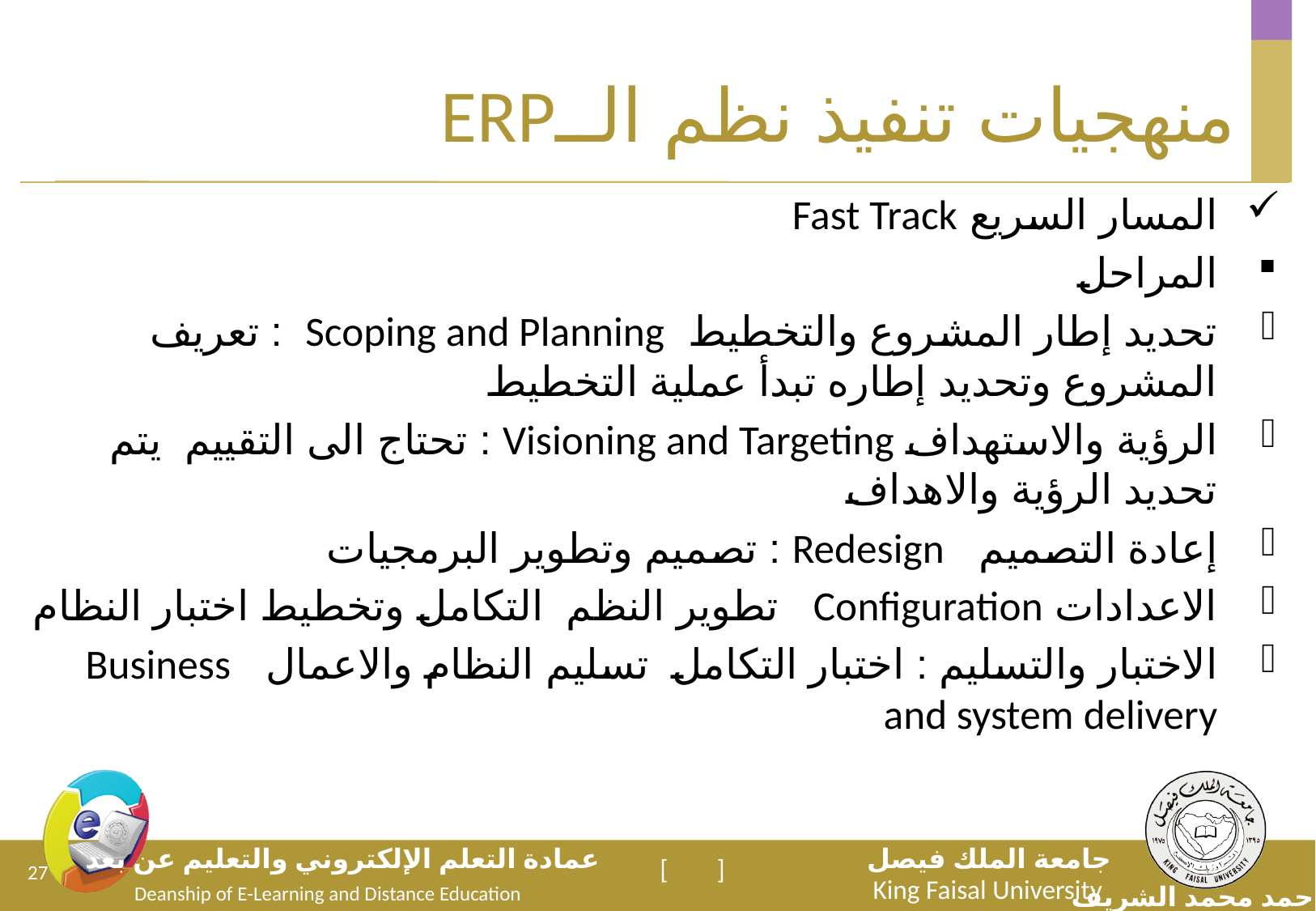

# منهجيات تنفيذ نظم الــERP
المسار السريع Fast Track
المراحل
تحديد إطار المشروع والتخطيط  Scoping and Planning  : تعريف المشروع وتحديد إطاره تبدأ عملية التخطيط
الرؤية والاستهداف Visioning and Targeting : تحتاج الى التقييم  يتم تحديد الرؤية والاهداف
إعادة التصميم   Redesign : تصميم وتطوير البرمجيات
الاعدادات Configuration   تطوير النظم  التكامل وتخطيط اختبار النظام
الاختبار والتسليم : اختبار التكامل  تسليم النظام والاعمال   Business and system delivery

27